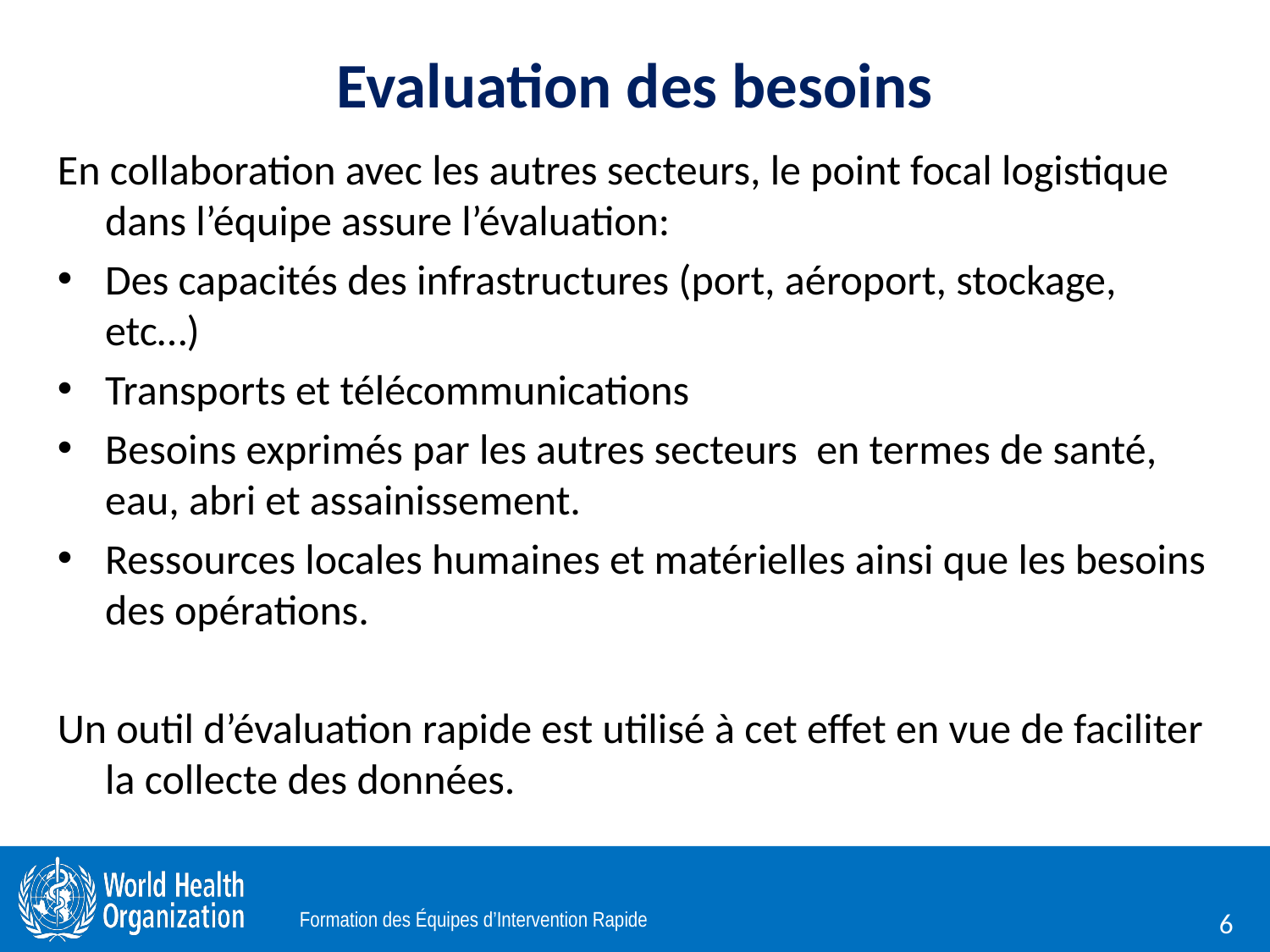

Evaluation des besoins
En collaboration avec les autres secteurs, le point focal logistique dans l’équipe assure l’évaluation:
Des capacités des infrastructures (port, aéroport, stockage, etc…)
Transports et télécommunications
Besoins exprimés par les autres secteurs  en termes de santé, eau, abri et assainissement.
Ressources locales humaines et matérielles ainsi que les besoins des opérations.

Un outil d’évaluation rapide est utilisé à cet effet en vue de faciliter la collecte des données.